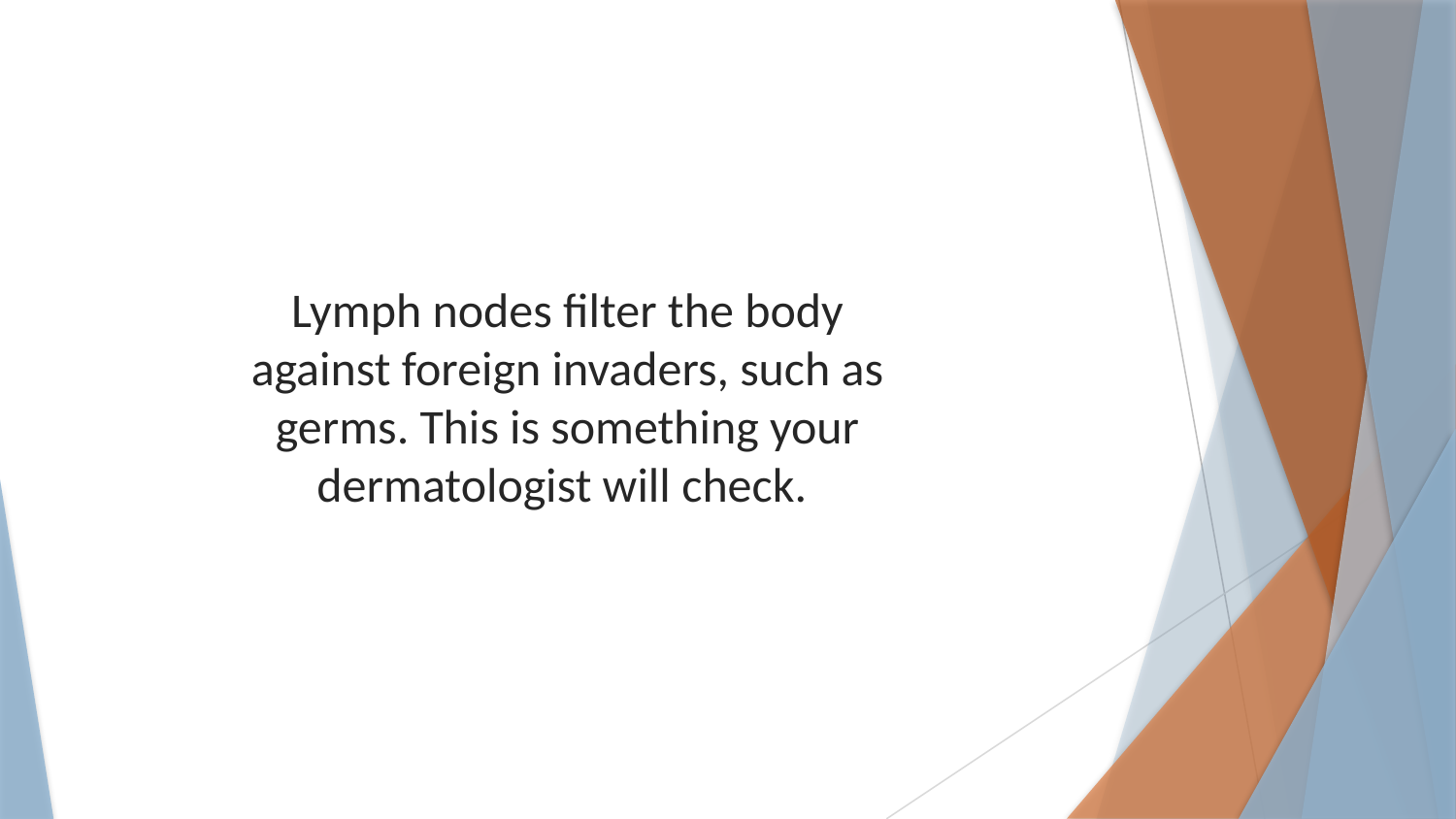

Lymph nodes filter the body against foreign invaders, such as germs. This is something your dermatologist will check.